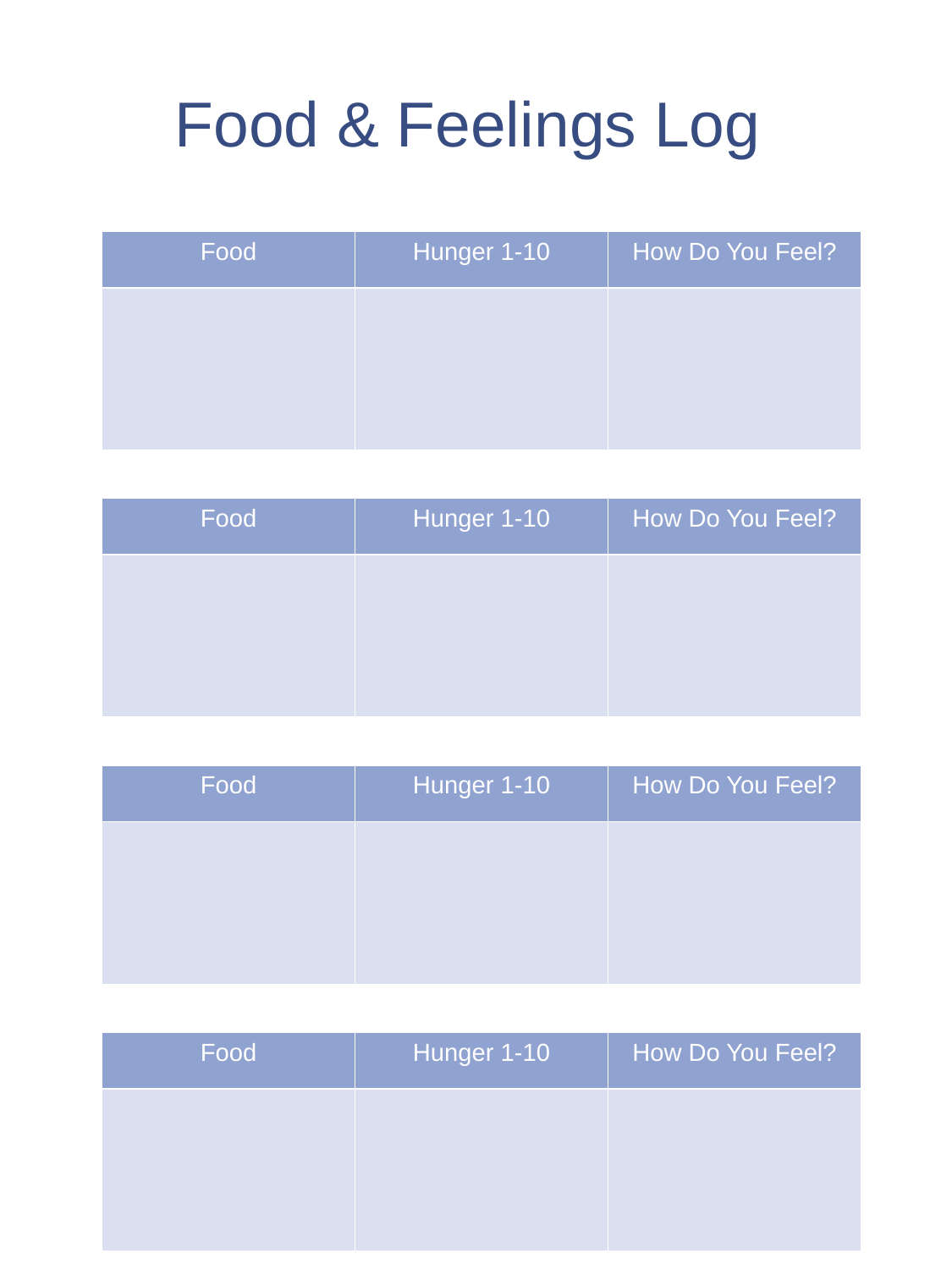

Food & Feelings Log
| Food | Hunger 1-10 | How Do You Feel? |
| --- | --- | --- |
|  |  |  |
| Food | Hunger 1-10 | How Do You Feel? |
| --- | --- | --- |
|  |  |  |
| Food | Hunger 1-10 | How Do You Feel? |
| --- | --- | --- |
|  |  |  |
| Food | Hunger 1-10 | How Do You Feel? |
| --- | --- | --- |
|  |  |  |